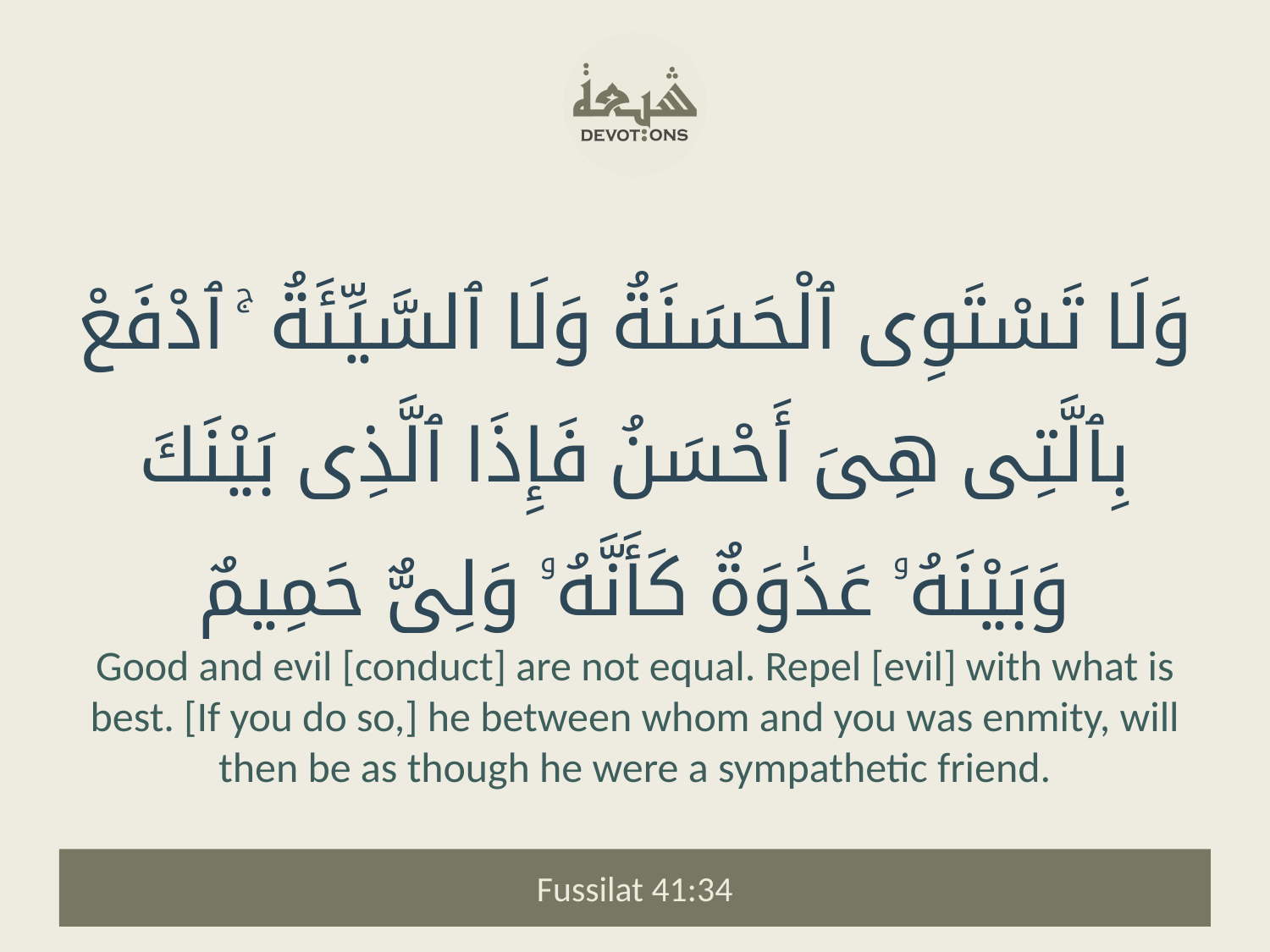

وَلَا تَسْتَوِى ٱلْحَسَنَةُ وَلَا ٱلسَّيِّئَةُ ۚ ٱدْفَعْ بِٱلَّتِى هِىَ أَحْسَنُ فَإِذَا ٱلَّذِى بَيْنَكَ وَبَيْنَهُۥ عَدَٰوَةٌ كَأَنَّهُۥ وَلِىٌّ حَمِيمٌ
Good and evil [conduct] are not equal. Repel [evil] with what is best. [If you do so,] he between whom and you was enmity, will then be as though he were a sympathetic friend.
Fussilat 41:34